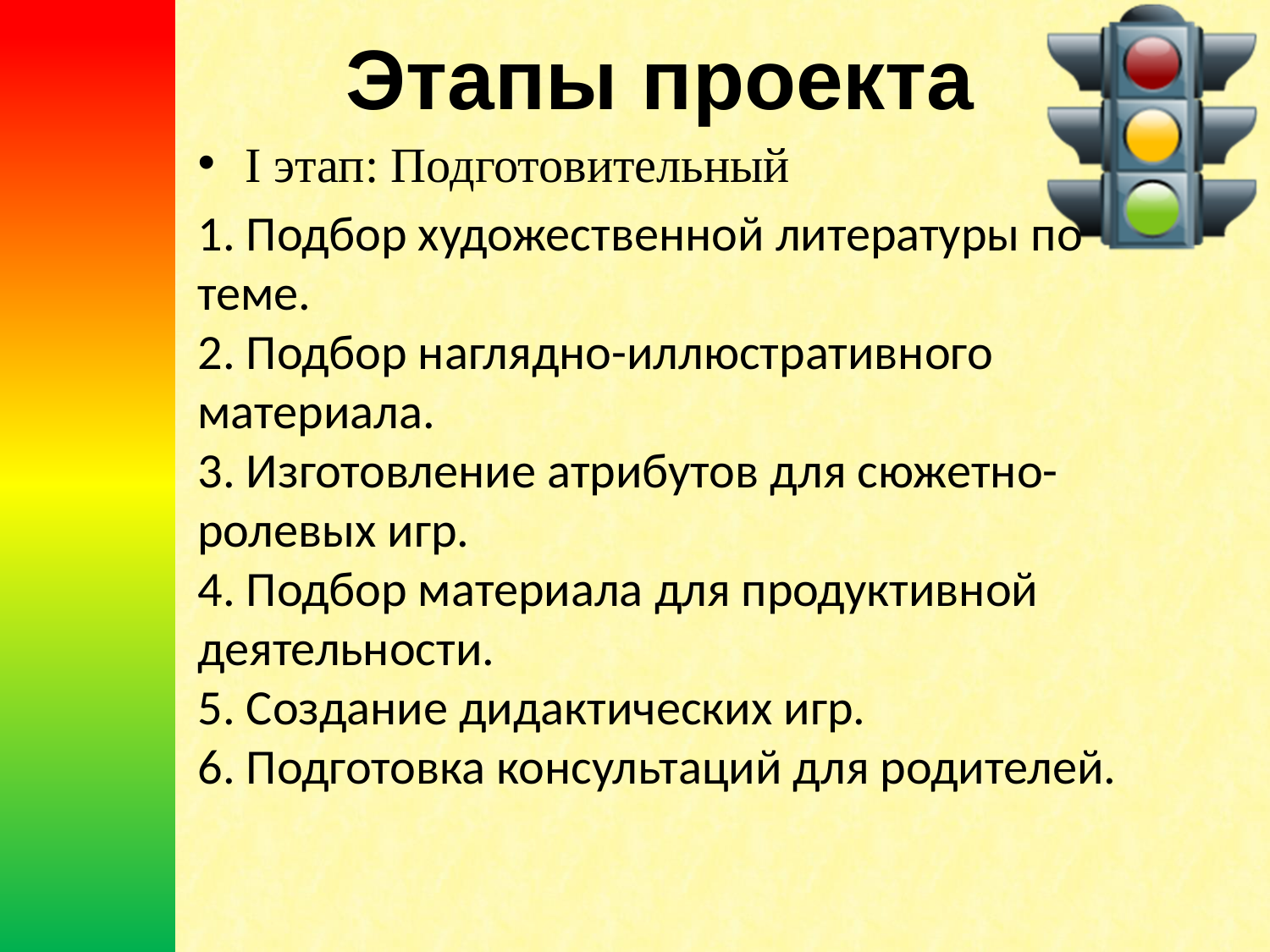

# Этапы проекта
I этап: Подготовительный
1. Подбор художественной литературы по теме.
2. Подбор наглядно-иллюстративного материала.
3. Изготовление атрибутов для сюжетно-ролевых игр.
4. Подбор материала для продуктивной деятельности.
5. Создание дидактических игр.
6. Подготовка консультаций для родителей.